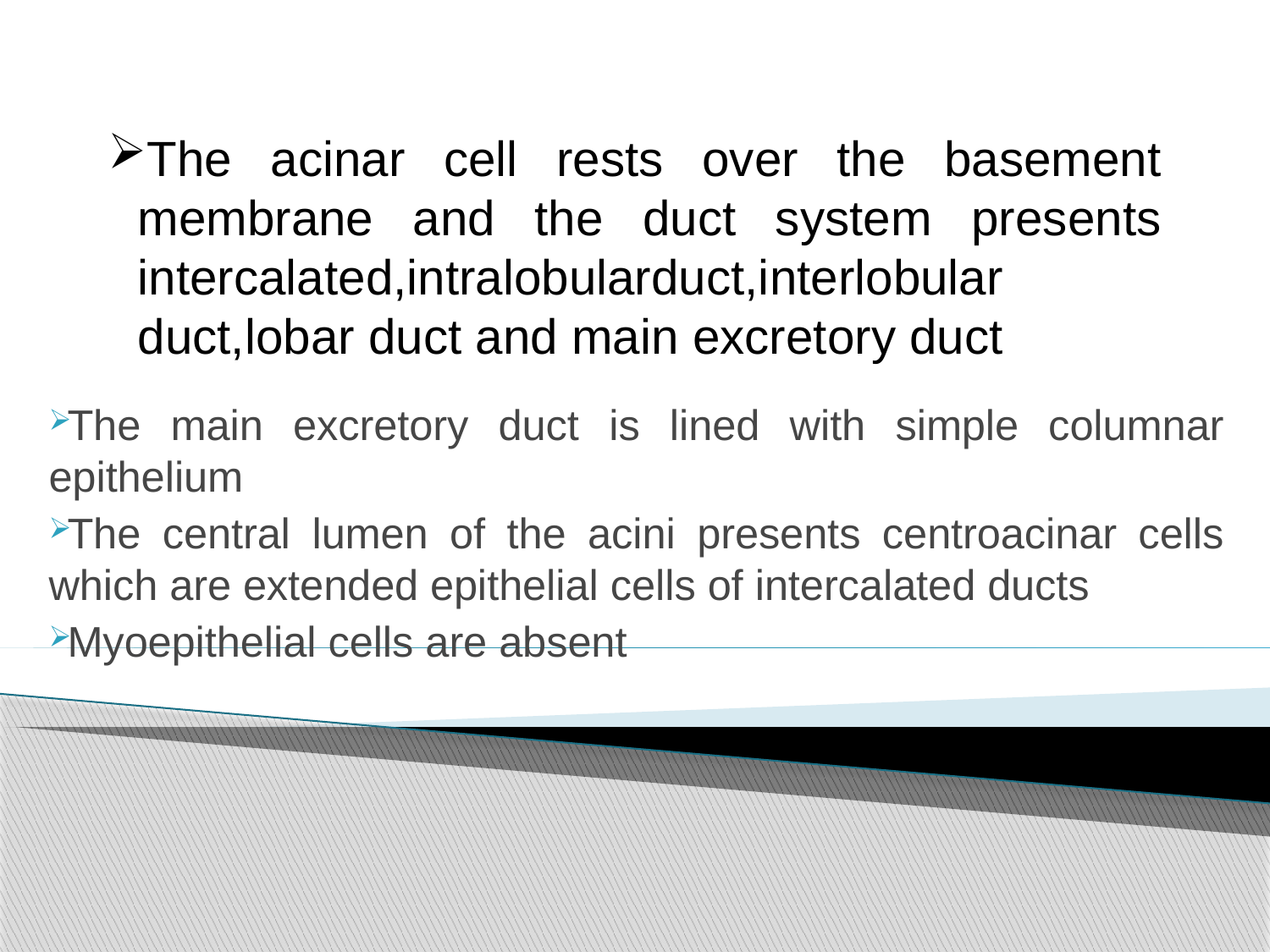

# The acinar cell rests over the basement membrane and the duct system presents intercalated,intralobularduct,interlobular duct,lobar duct and main excretory duct
The main excretory duct is lined with simple columnar epithelium
The central lumen of the acini presents centroacinar cells which are extended epithelial cells of intercalated ducts
Myoepithelial cells are absent